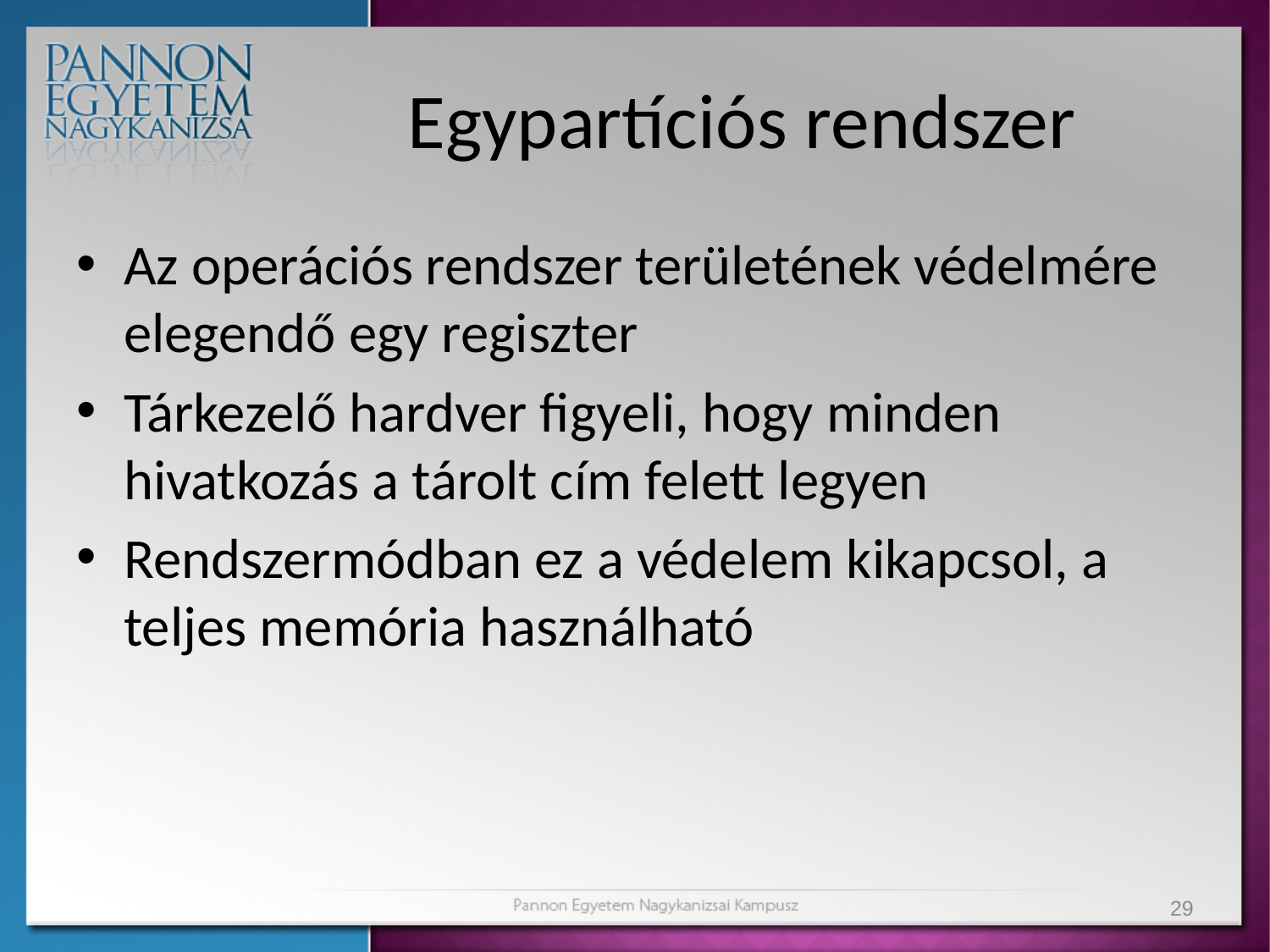

# Egypartíciós rendszer
Az operációs rendszer területének védelmére elegendő egy regiszter
Tárkezelő hardver figyeli, hogy minden hivatkozás a tárolt cím felett legyen
Rendszermódban ez a védelem kikapcsol, a teljes memória használható
29